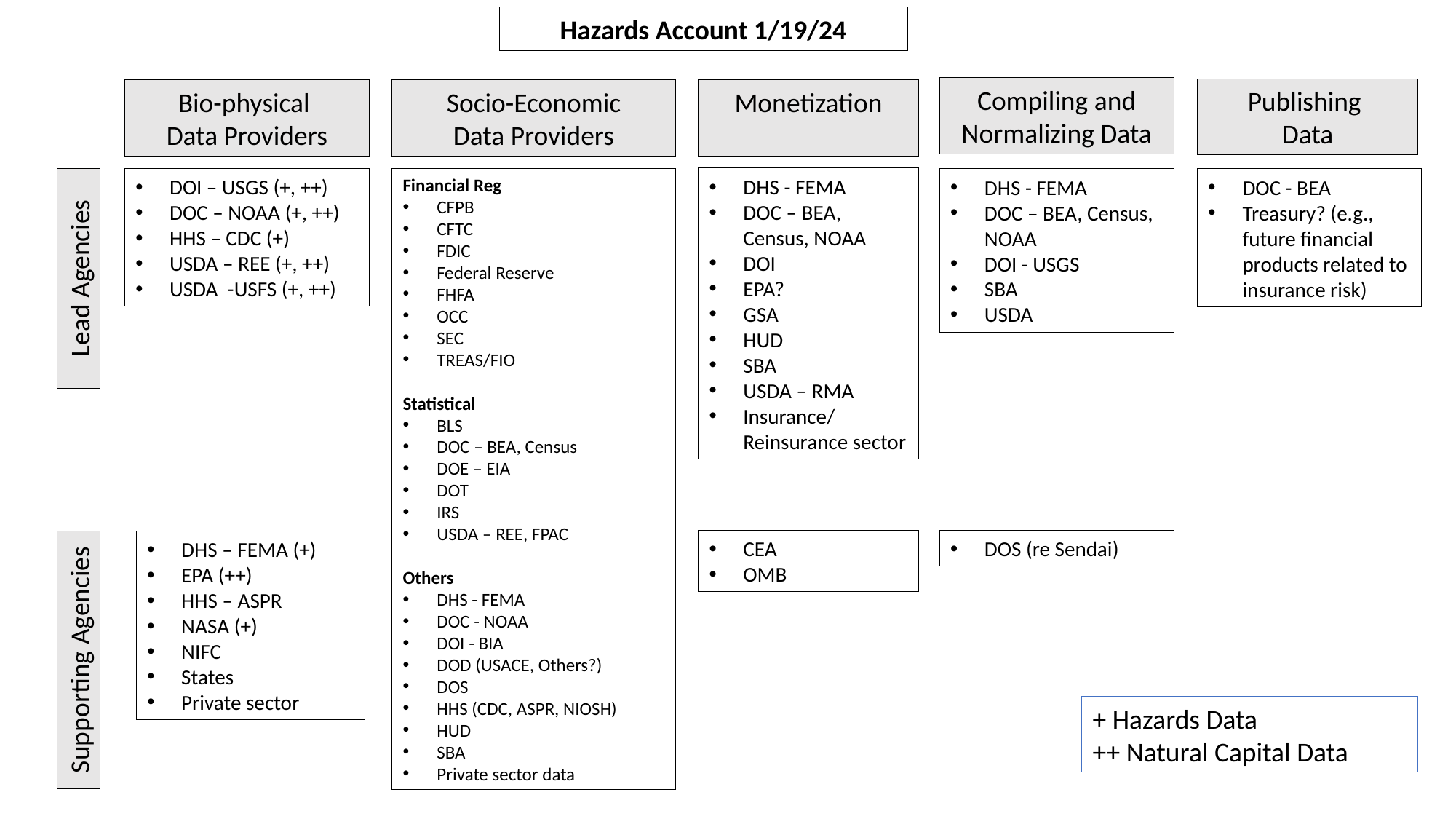

Hazards Account 1/19/24
Compiling and Normalizing Data
Publishing
Data
Monetization

Bio-physical
Data Providers
Socio-Economic
Data Providers
DHS - FEMA
DOC – BEA, Census, NOAA
DOI
EPA?
GSA
HUD
SBA
USDA – RMA
Insurance/Reinsurance sector
DOI – USGS (+, ++)
DOC – NOAA (+, ++)
HHS – CDC (+)
USDA – REE (+, ++)
USDA  -USFS (+, ++)
Financial Reg
CFPB
CFTC
FDIC
Federal Reserve
FHFA
OCC
SEC
TREAS/FIO

Statistical
BLS
DOC – BEA, Census
DOE – EIA
DOT
IRS
USDA – REE, FPAC

Others
DHS - FEMA
DOC - NOAA
DOI - BIA
DOD (USACE, Others?)
DOS
HHS (CDC, ASPR, NIOSH)
HUD
SBA
Private sector data
DHS - FEMA
DOC – BEA, Census, NOAA
DOI - USGS
SBA
USDA
DOC - BEA
Treasury? (e.g., future financial products related to insurance risk)
Lead Agencies
CEA
OMB
DOS (re Sendai)
DHS – FEMA (+)
EPA (++)
HHS – ASPR
NASA (+)
NIFC
States
Private sector
Supporting Agencies
+ Hazards Data
++ Natural Capital Data